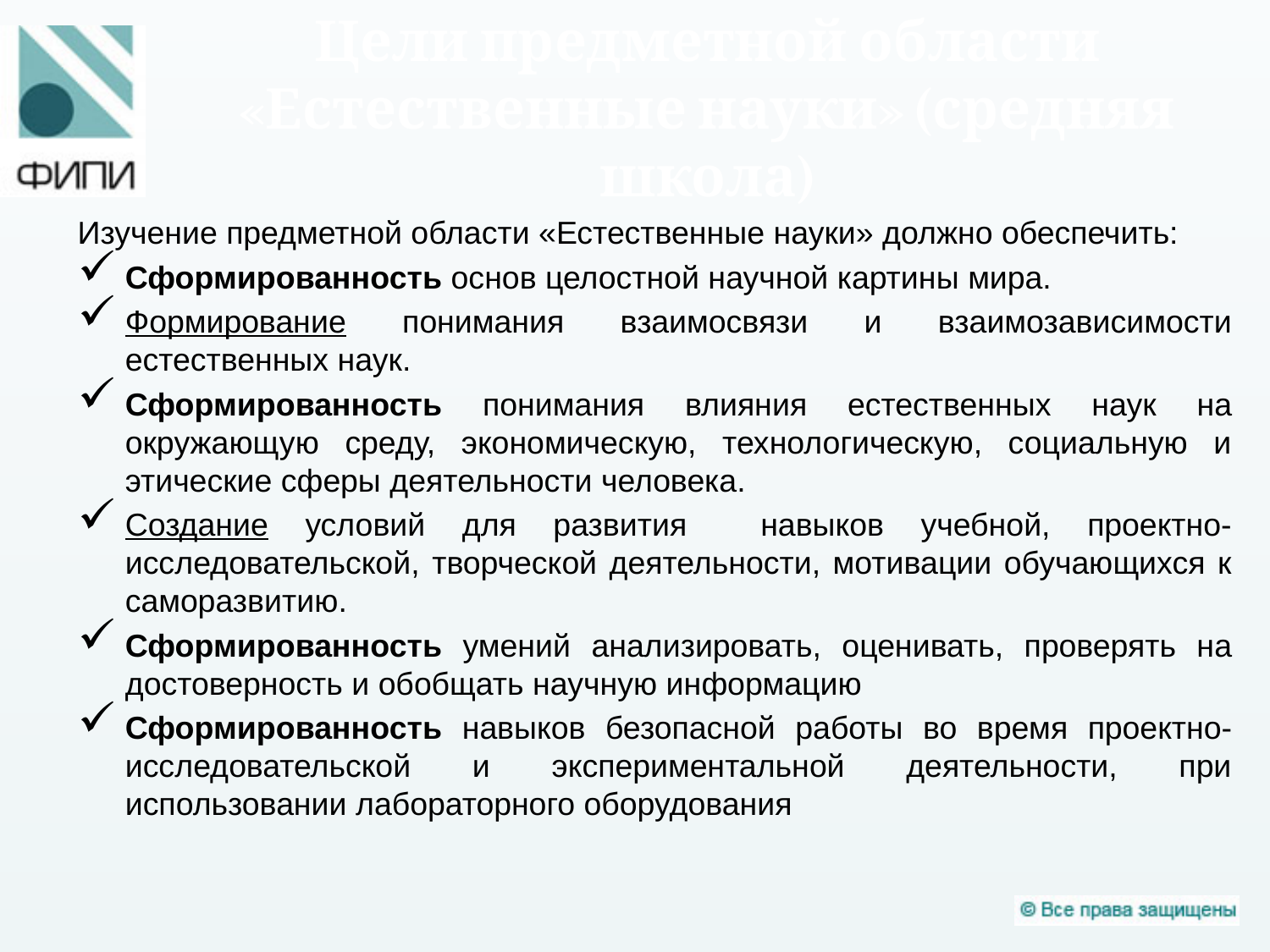

# Цели предметной области «Естественные науки» (средняя школа)

Изучение предметной области «Естественные науки» должно обеспечить:
Сформированность основ целостной научной картины мира.
Формирование понимания взаимосвязи и взаимозависимости естественных наук.
Сформированность понимания влияния естественных наук на окружающую среду, экономическую, технологическую, социальную и этические сферы деятельности человека.
Создание условий для развития  навыков учебной, проектно-исследовательской, творческой деятельности, мотивации обучающихся к саморазвитию.
Сформированность умений анализировать, оценивать, проверять на достоверность и обобщать научную информацию
Сформированность навыков безопасной работы во время проектно-исследовательской и экспериментальной деятельности, при использовании лабораторного оборудования